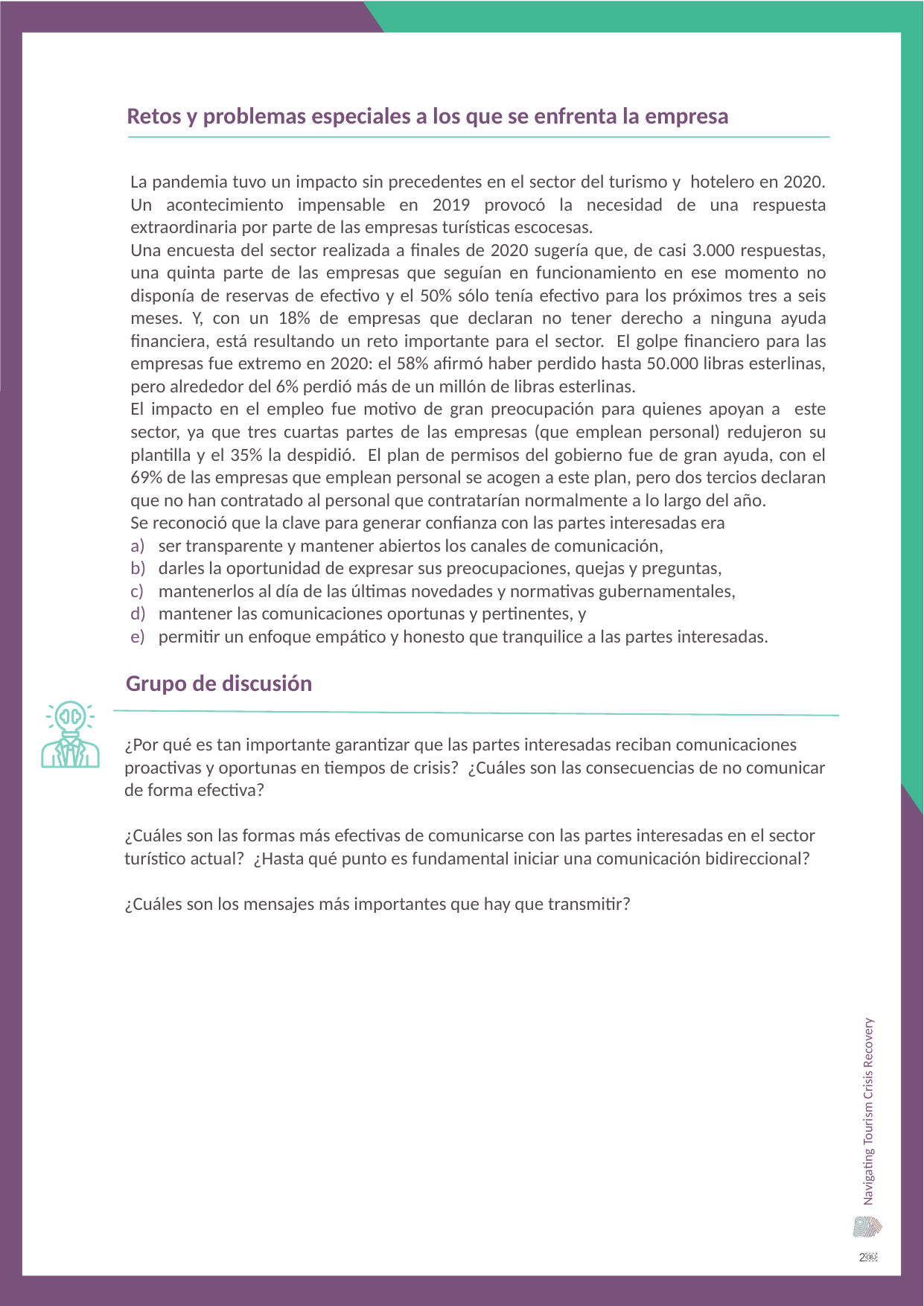

Retos y problemas especiales a los que se enfrenta la empresa
La pandemia tuvo un impacto sin precedentes en el sector del turismo y  hotelero en 2020. Un acontecimiento impensable en 2019 provocó la necesidad de una respuesta extraordinaria por parte de las empresas turísticas escocesas.
Una encuesta del sector realizada a finales de 2020 sugería que, de casi 3.000 respuestas, una quinta parte de las empresas que seguían en funcionamiento en ese momento no disponía de reservas de efectivo y el 50% sólo tenía efectivo para los próximos tres a seis meses. Y, con un 18% de empresas que declaran no tener derecho a ninguna ayuda financiera, está resultando un reto importante para el sector.  El golpe financiero para las empresas fue extremo en 2020: el 58% afirmó haber perdido hasta 50.000 libras esterlinas, pero alrededor del 6% perdió más de un millón de libras esterlinas.
El impacto en el empleo fue motivo de gran preocupación para quienes apoyan a  este sector, ya que tres cuartas partes de las empresas (que emplean personal) redujeron su plantilla y el 35% la despidió.  El plan de permisos del gobierno fue de gran ayuda, con el 69% de las empresas que emplean personal se acogen a este plan, pero dos tercios declaran que no han contratado al personal que contratarían normalmente a lo largo del año.
Se reconoció que la clave para generar confianza con las partes interesadas era
ser transparente y mantener abiertos los canales de comunicación,
darles la oportunidad de expresar sus preocupaciones, quejas y preguntas,
mantenerlos al día de las últimas novedades y normativas gubernamentales,
mantener las comunicaciones oportunas y pertinentes, y
permitir un enfoque empático y honesto que tranquilice a las partes interesadas.
Grupo de discusión

¿Por qué es tan importante garantizar que las partes interesadas reciban comunicaciones proactivas y oportunas en tiempos de crisis?  ¿Cuáles son las consecuencias de no comunicar  de forma efectiva?

¿Cuáles son las formas más efectivas de comunicarse con las partes interesadas en el sector turístico actual?  ¿Hasta qué punto es fundamental iniciar una comunicación bidireccional?

¿Cuáles son los mensajes más importantes que hay que transmitir?